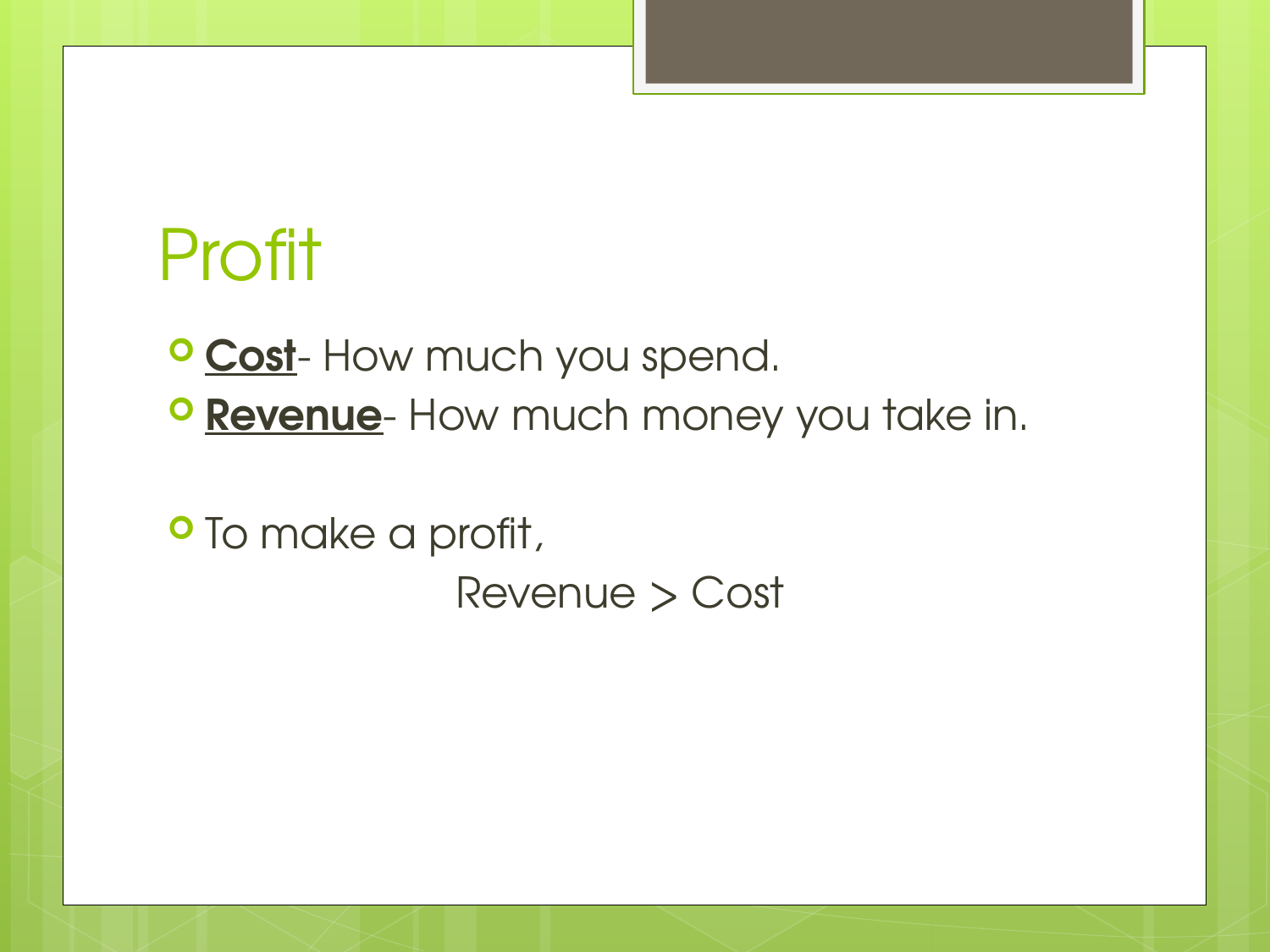

# Profit
Cost- How much you spend.
Revenue- How much money you take in.

To make a profit,
Revenue > Cost